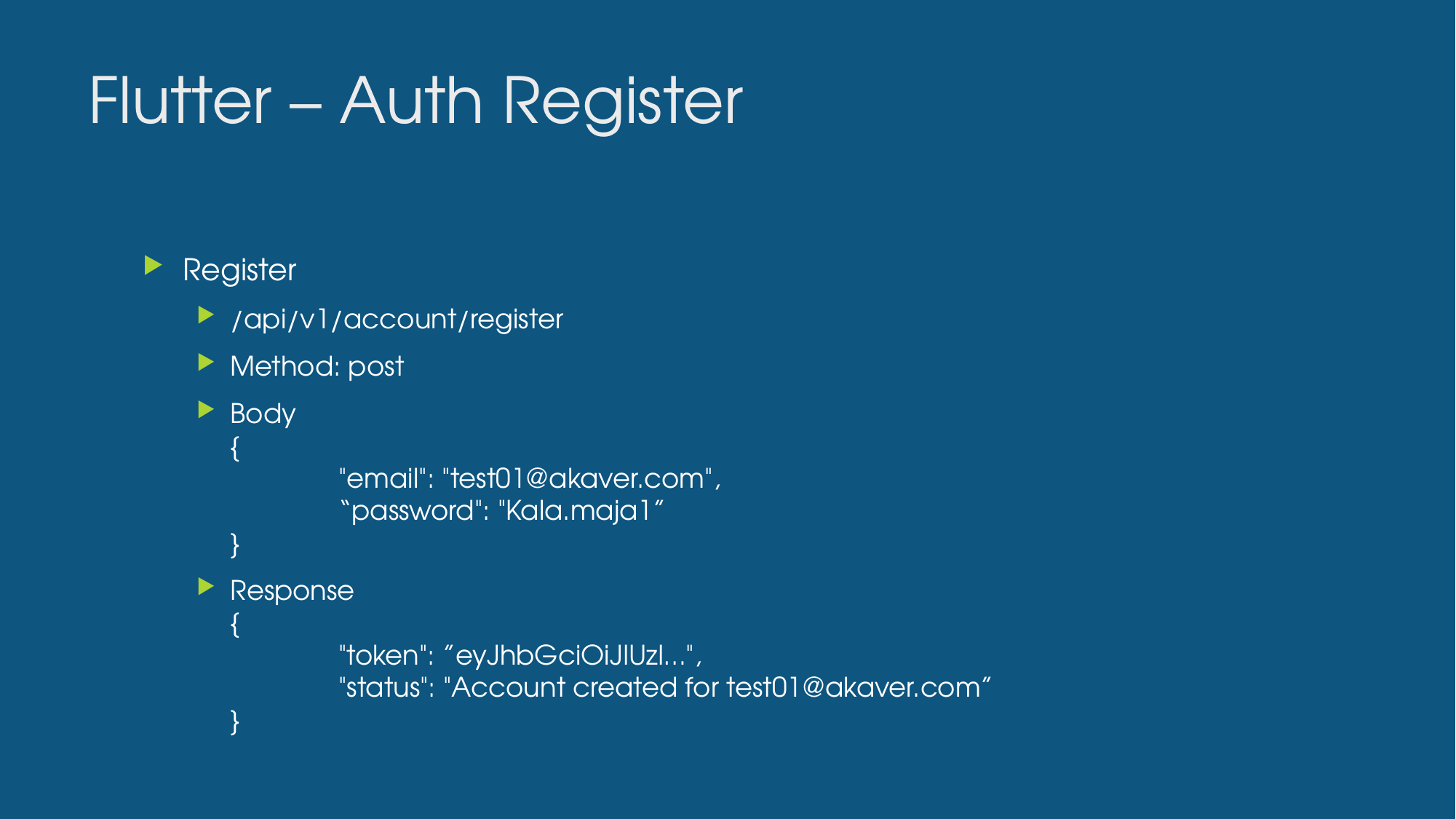

6
# Flutter – Auth Register
Register
/api/v1/account/register
Method: post
Body
{
	"email": "test01@akaver.com",
	“password": "Kala.maja1”
}
Response
{
	"token": ”eyJhbGciOiJIUzI…",
	"status": "Account created for test01@akaver.com”
}